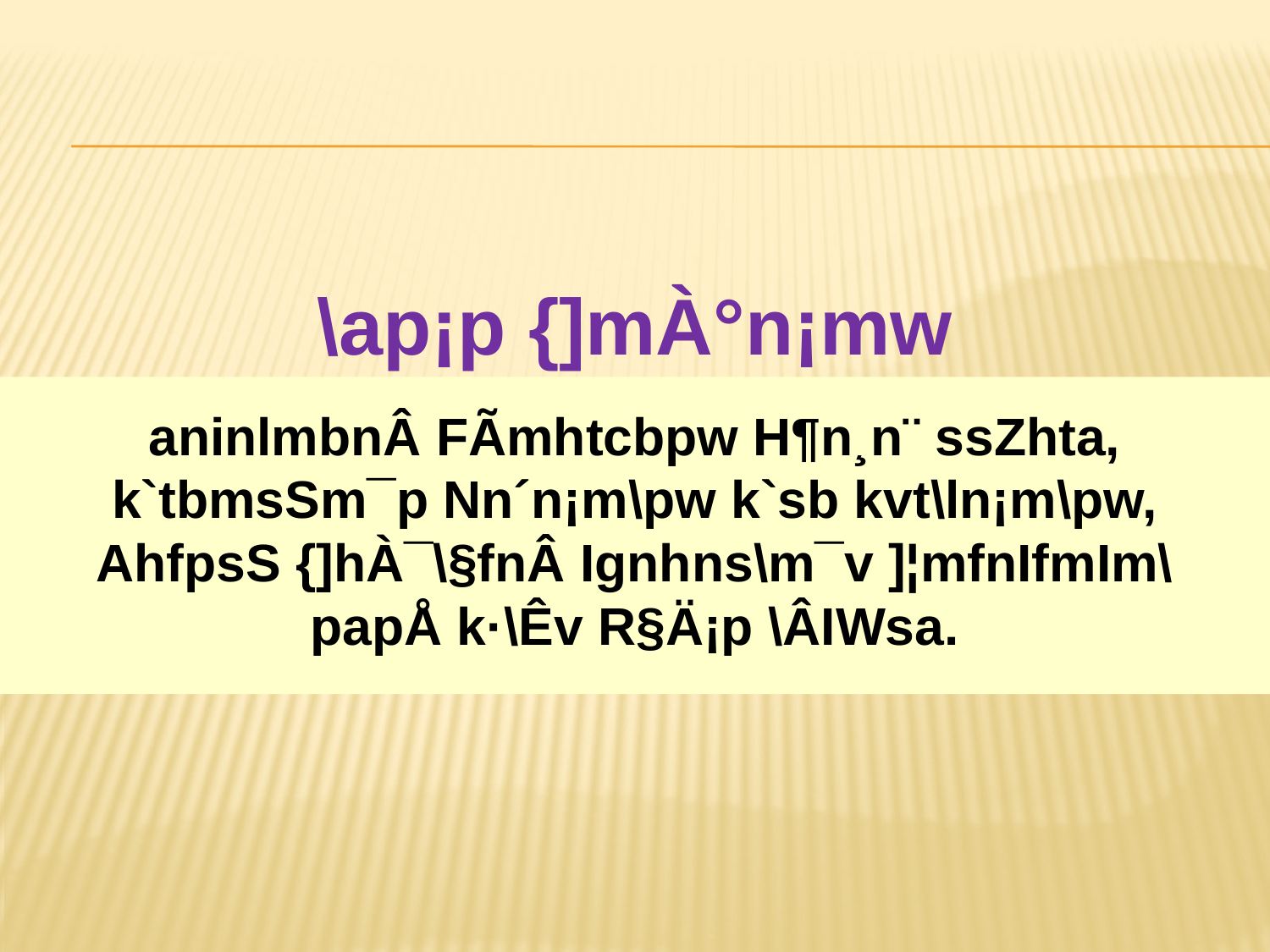

\ap¡p {]mÀ°n¡mw

aninlmbnÂ FÃmhtcbpw H¶n¸n¨ ssZhta, k`tbmsSm¯p Nn´n¡m\pw k`sb kvt\ln¡m\pw, AhfpsS {]hÀ¯\§fnÂ Ignhns\m¯v ]¦mfnIfmIm\papÅ k·\Êv R§Ä¡p \ÂIWsa.